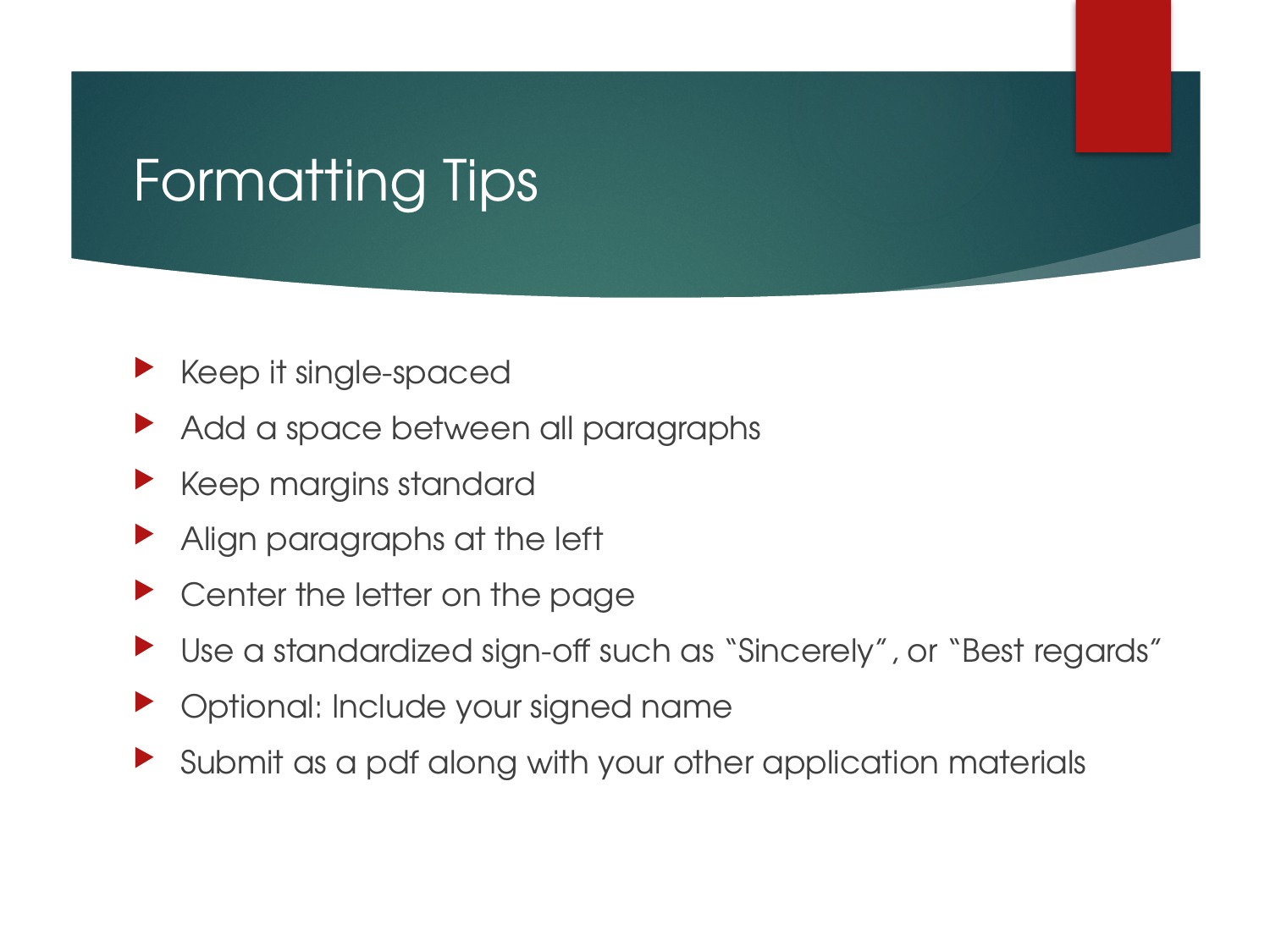

# Formatting Tips
Keep it single-spaced
Add a space between all paragraphs
Keep margins standard
Align paragraphs at the left
Center the letter on the page
Use a standardized sign-off such as “Sincerely”, or “Best regards”
Optional: Include your signed name
Submit as a pdf along with your other application materials